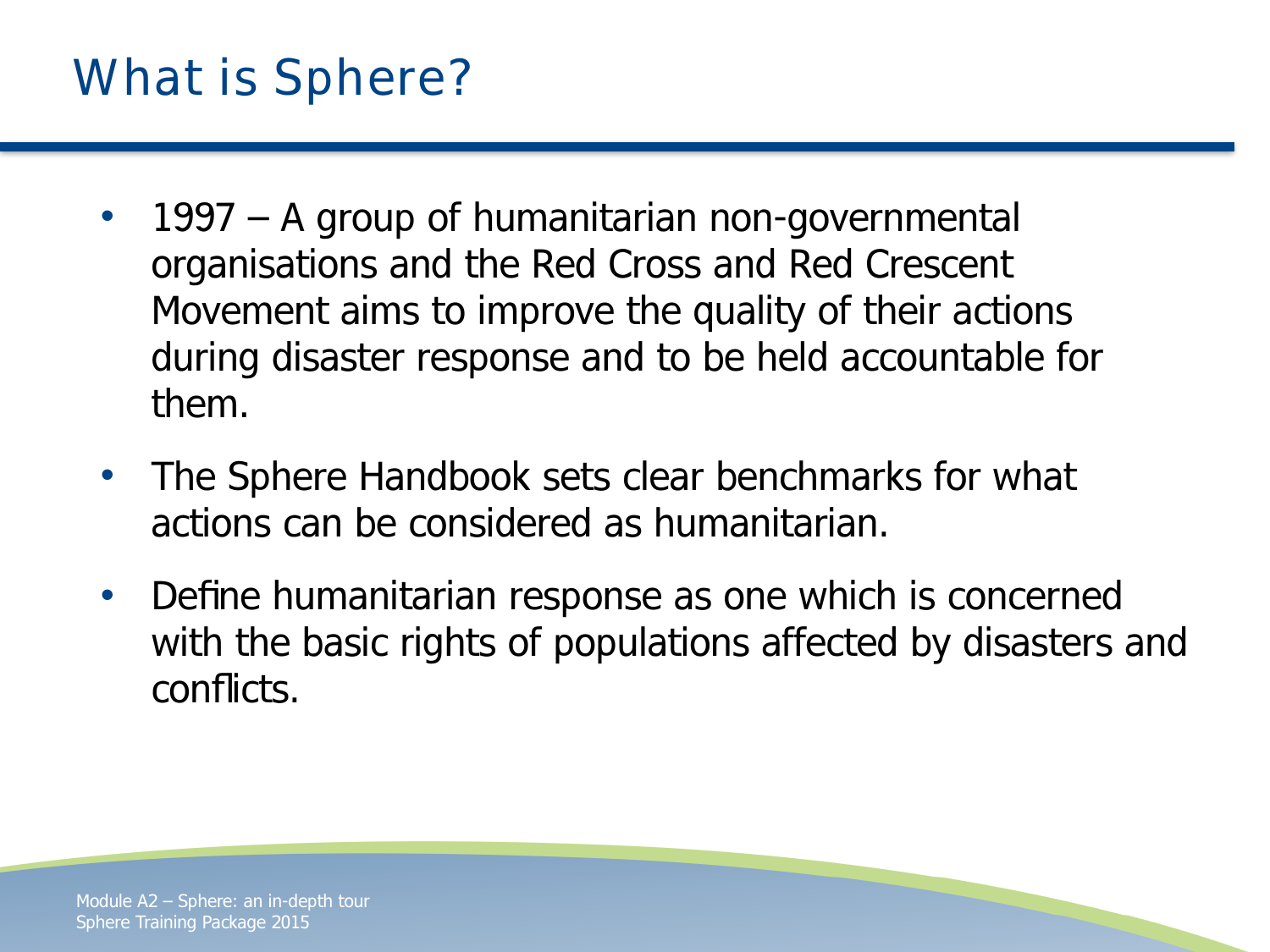

# What is Sphere?
1997 – A group of humanitarian non-governmental organisations and the Red Cross and Red Crescent Movement aims to improve the quality of their actions during disaster response and to be held accountable for them.
The Sphere Handbook sets clear benchmarks for what actions can be considered as humanitarian.
Define humanitarian response as one which is concerned with the basic rights of populations affected by disasters and conflicts.
Module A2 – Sphere: an in-depth tour
Sphere Training Package 2015